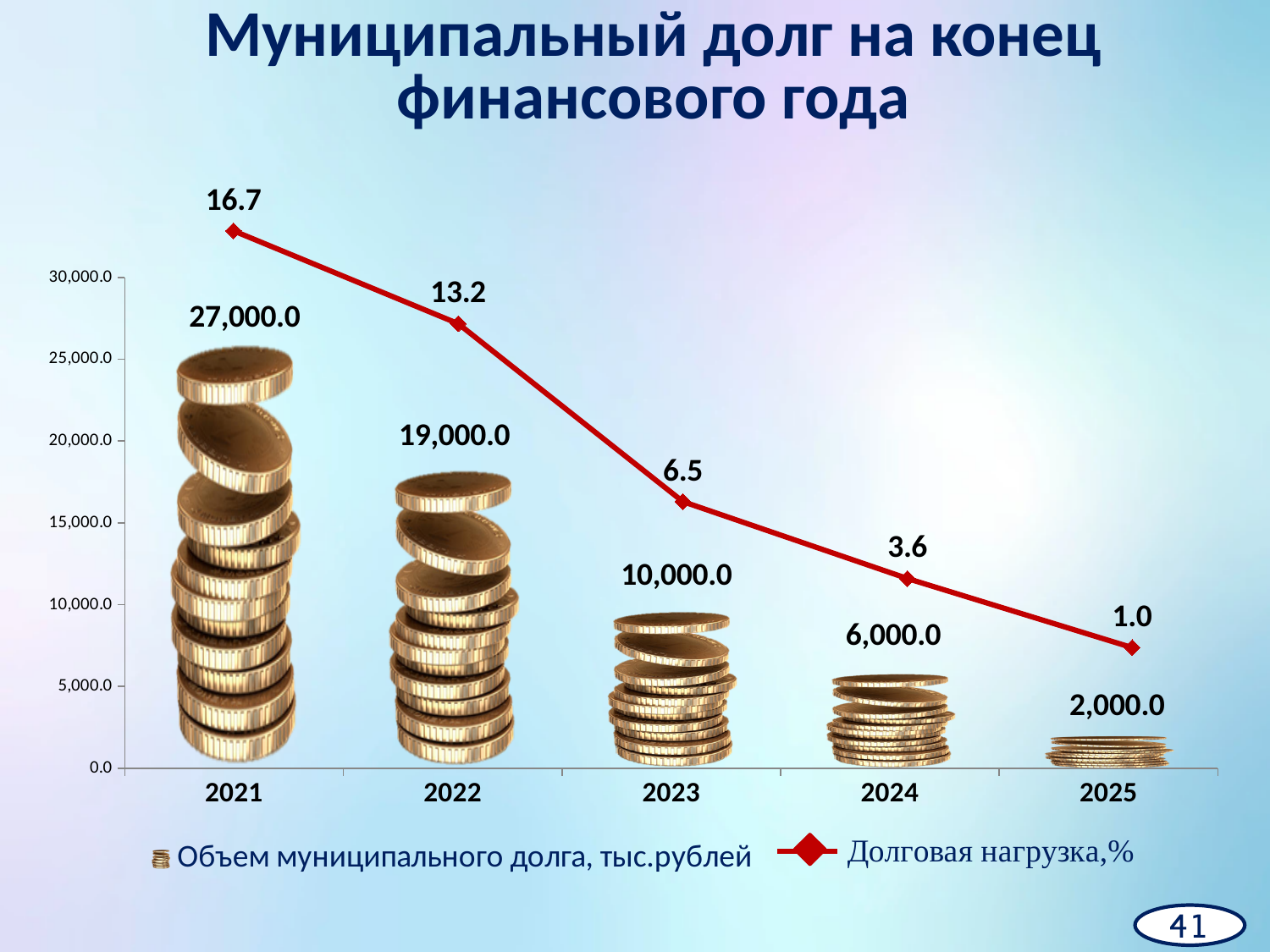

Муниципальный долг на конец финансового года

### Chart

| Category | Ряд 1 |
|---|---|
| 2021 | 16.7 |
| 2022 | 13.2 |
| 2023 | 6.5 |
| 2024 | 3.6 |
| 2025 | 1.0 |

### Chart

| Category | Объем муниципального долга, тыс.рублей |
|---|---|
| 2021 | 27000.0 |
| 2022 | 19000.0 |
| 2023 | 10000.0 |
| 2024 | 6000.0 |
| 2025 | 2000.0 |
41